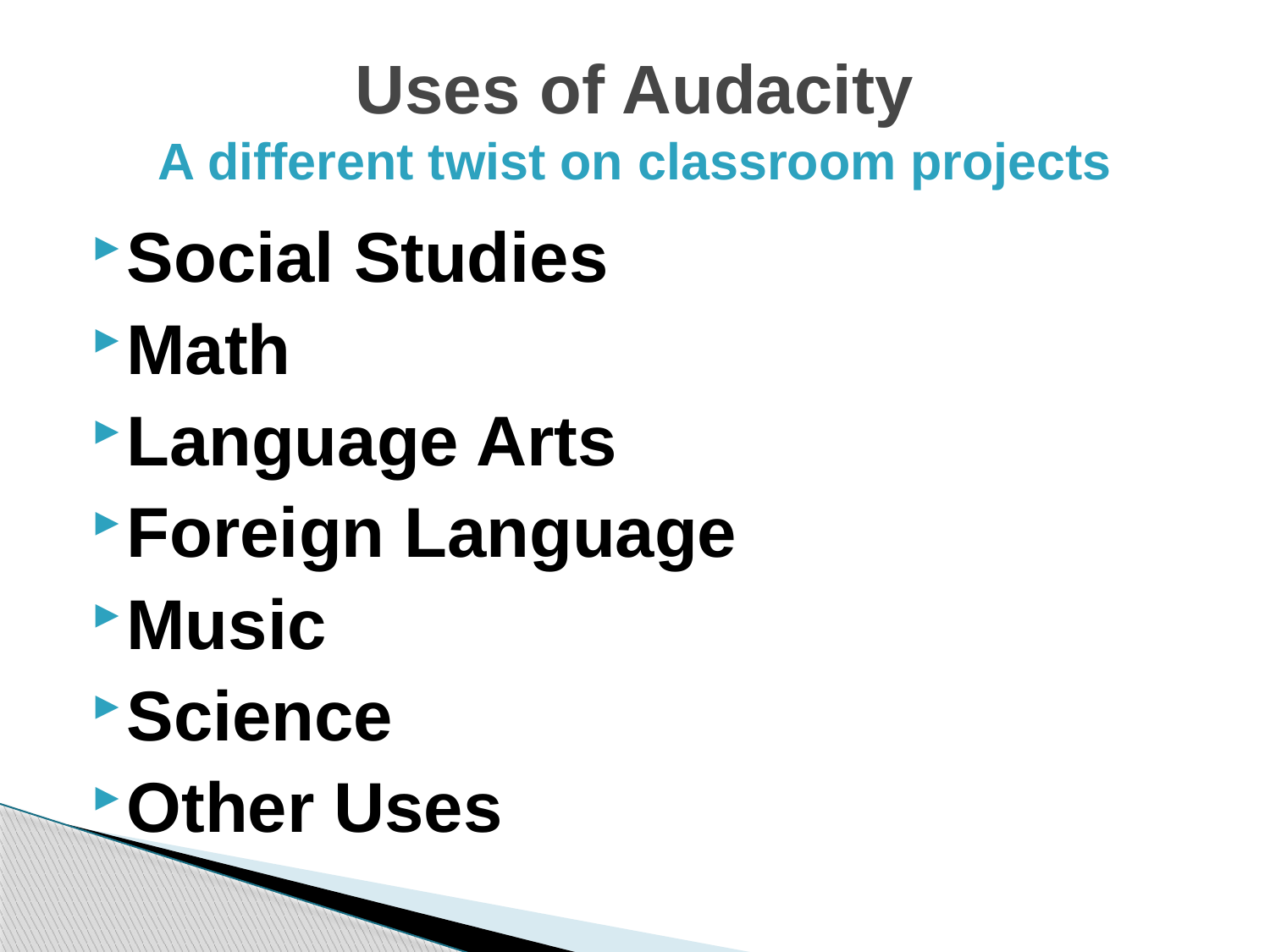

# Uses of Audacity A different twist on classroom projects
Social Studies
Math
Language Arts
Foreign Language
Music
Science
Other Uses